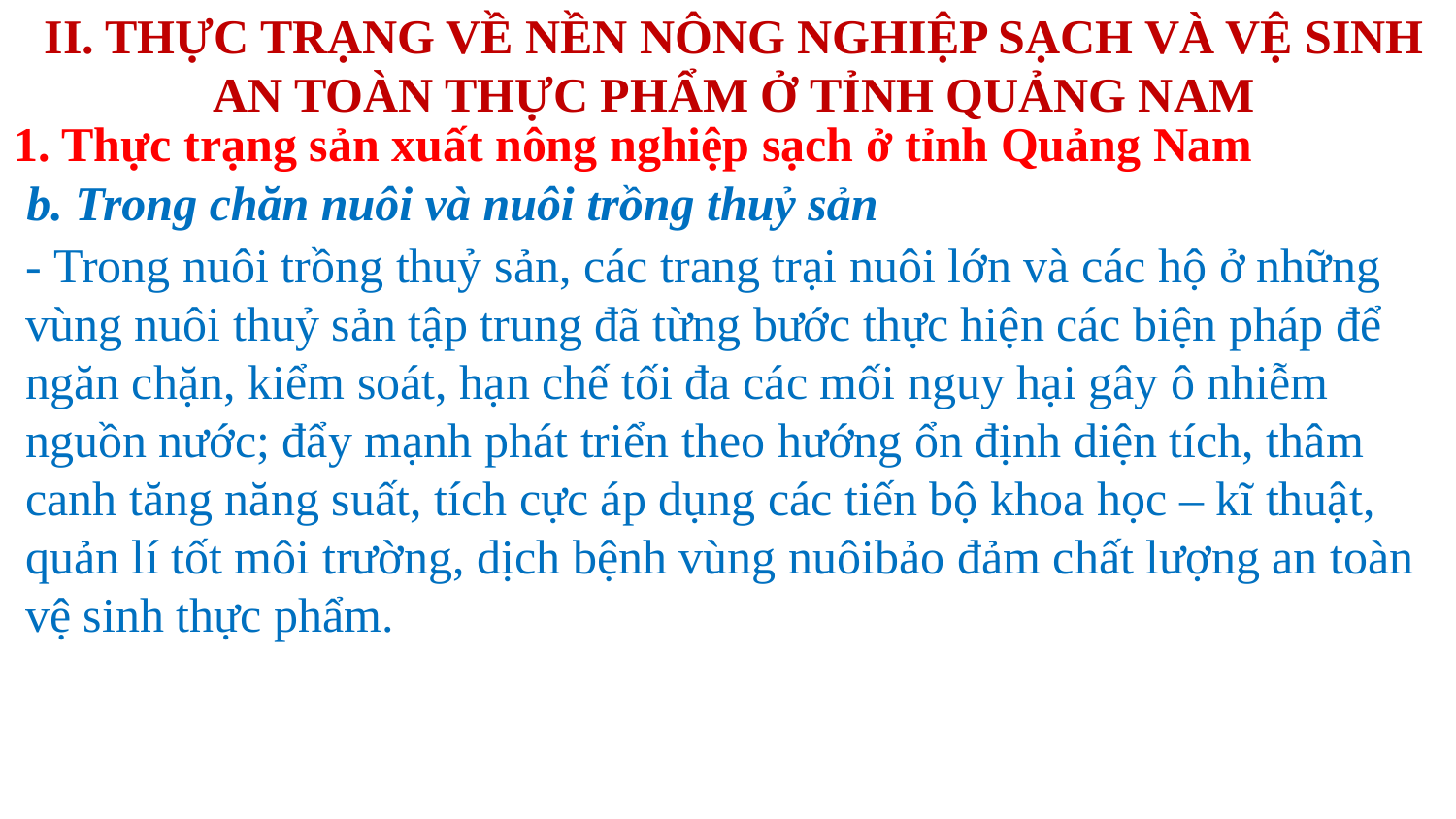

II. THỰC TRẠNG VỀ NỀN NÔNG NGHIỆP SẠCH VÀ VỆ SINH AN TOÀN THỰC PHẨM Ở TỈNH QUẢNG NAM
1. Thực trạng sản xuất nông nghiệp sạch ở tỉnh Quảng Nam
b. Trong chăn nuôi và nuôi trồng thuỷ sản
- Trong nuôi trồng thuỷ sản, các trang trại nuôi lớn và các hộ ở những vùng nuôi thuỷ sản tập trung đã từng bước thực hiện các biện pháp để ngăn chặn, kiểm soát, hạn chế tối đa các mối nguy hại gây ô nhiễm nguồn nước; đẩy mạnh phát triển theo hướng ổn định diện tích, thâm canh tăng năng suất, tích cực áp dụng các tiến bộ khoa học – kĩ thuật, quản lí tốt môi trường, dịch bệnh vùng nuôibảo đảm chất lượng an toàn vệ sinh thực phẩm.